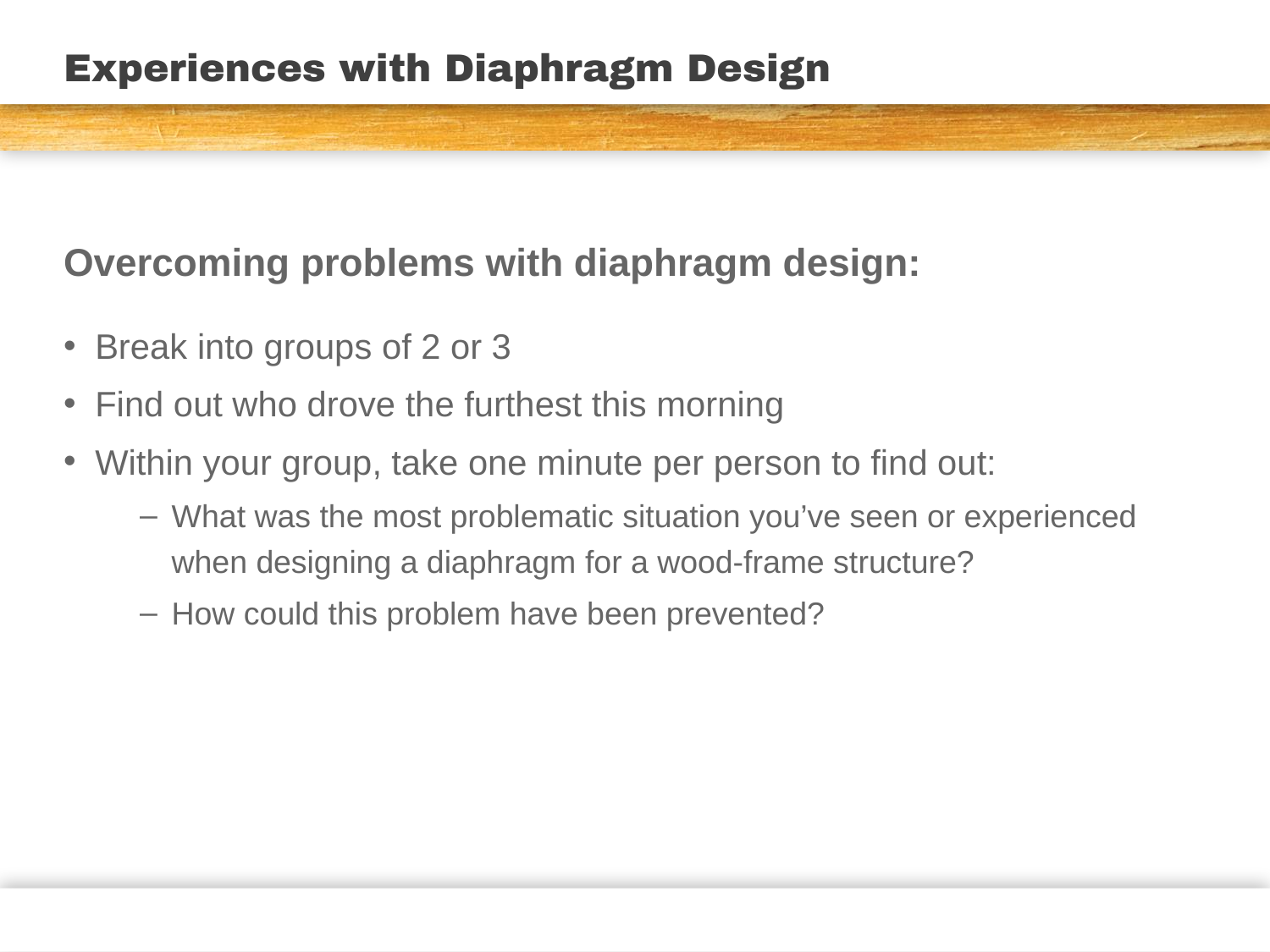

# Experiences with Diaphragm Design
Overcoming problems with diaphragm design:
Break into groups of 2 or 3
Find out who drove the furthest this morning
Within your group, take one minute per person to find out:
What was the most problematic situation you’ve seen or experienced when designing a diaphragm for a wood-frame structure?
How could this problem have been prevented?